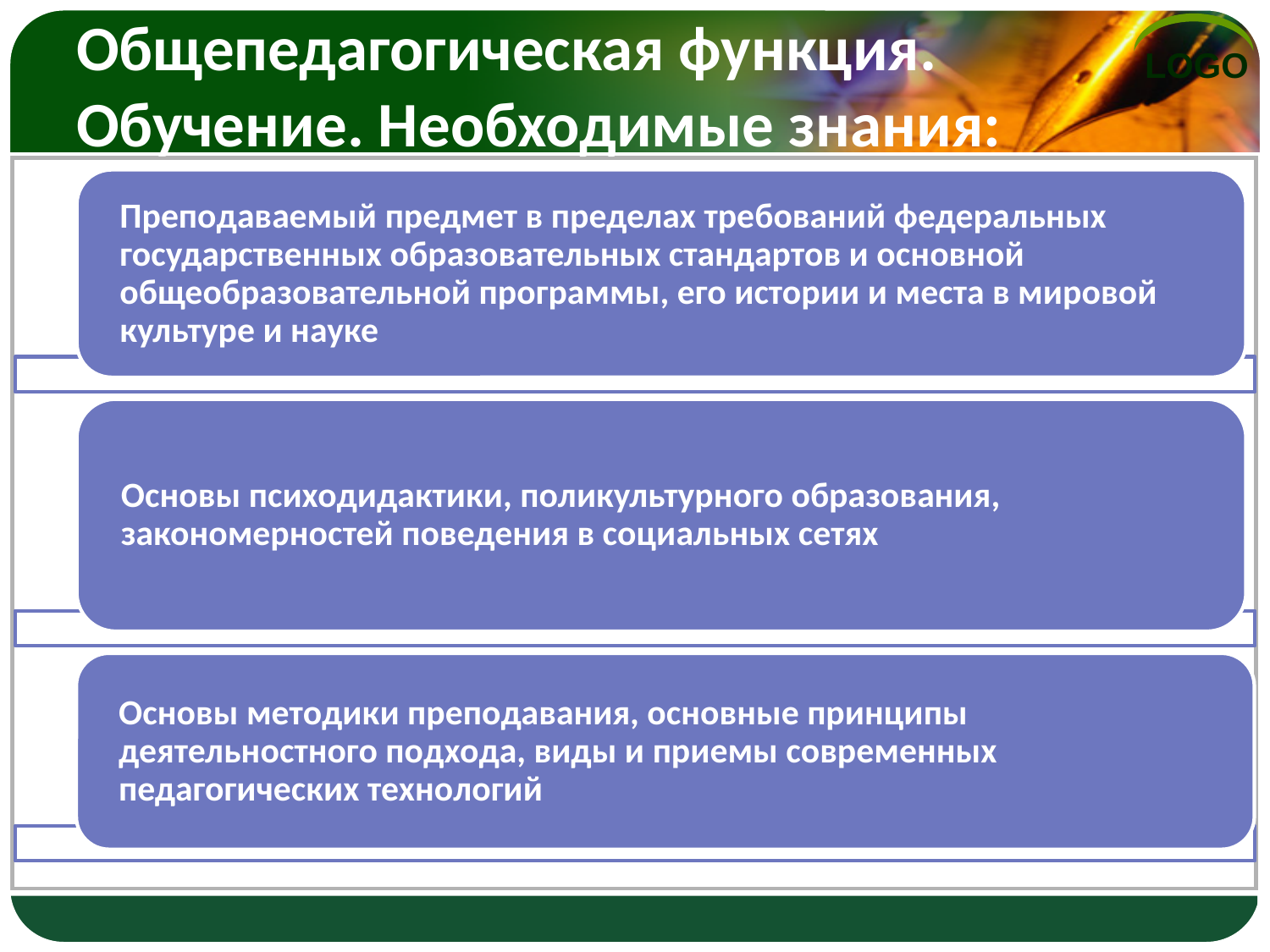

# Общепедагогическая функция. Обучение. Необходимые знания:
Преподаваемый предмет в пределах требований федеральных государственных образовательных стандартов и основной общеобразовательной программы, его истории и места в мировой культуре и науке
Основы психодидактики, поликультурного образования, закономерностей поведения в социальных сетях
Основы методики преподавания, основные принципы деятельностного подхода, виды и приемы современных педагогических технологий